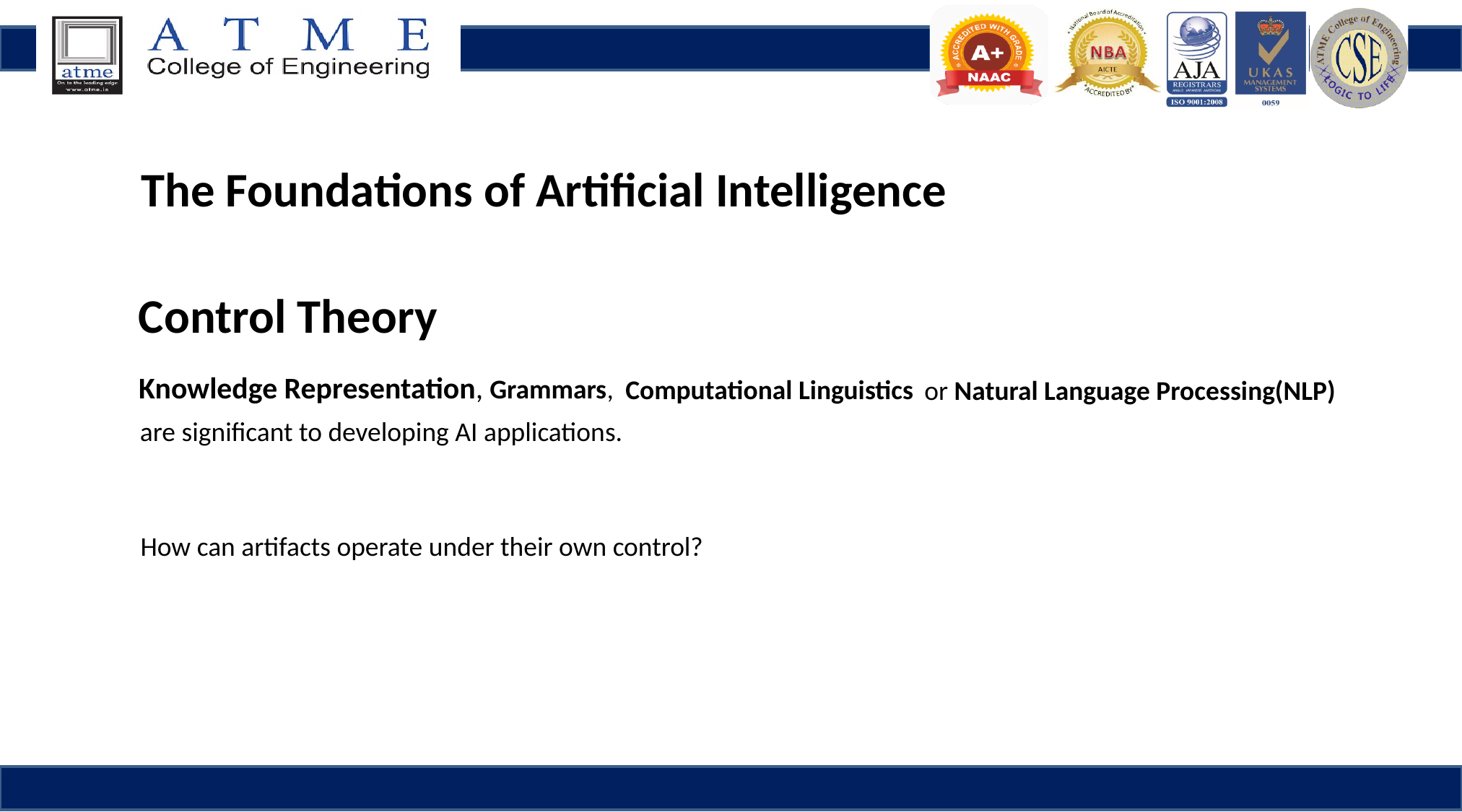

The Foundations of Artificial Intelligence
Control Theory
Knowledge Representation,
Grammars,
Computational Linguistics
or Natural Language Processing(NLP)

are significant to developing AI applications.

How can artifacts operate under their own control?